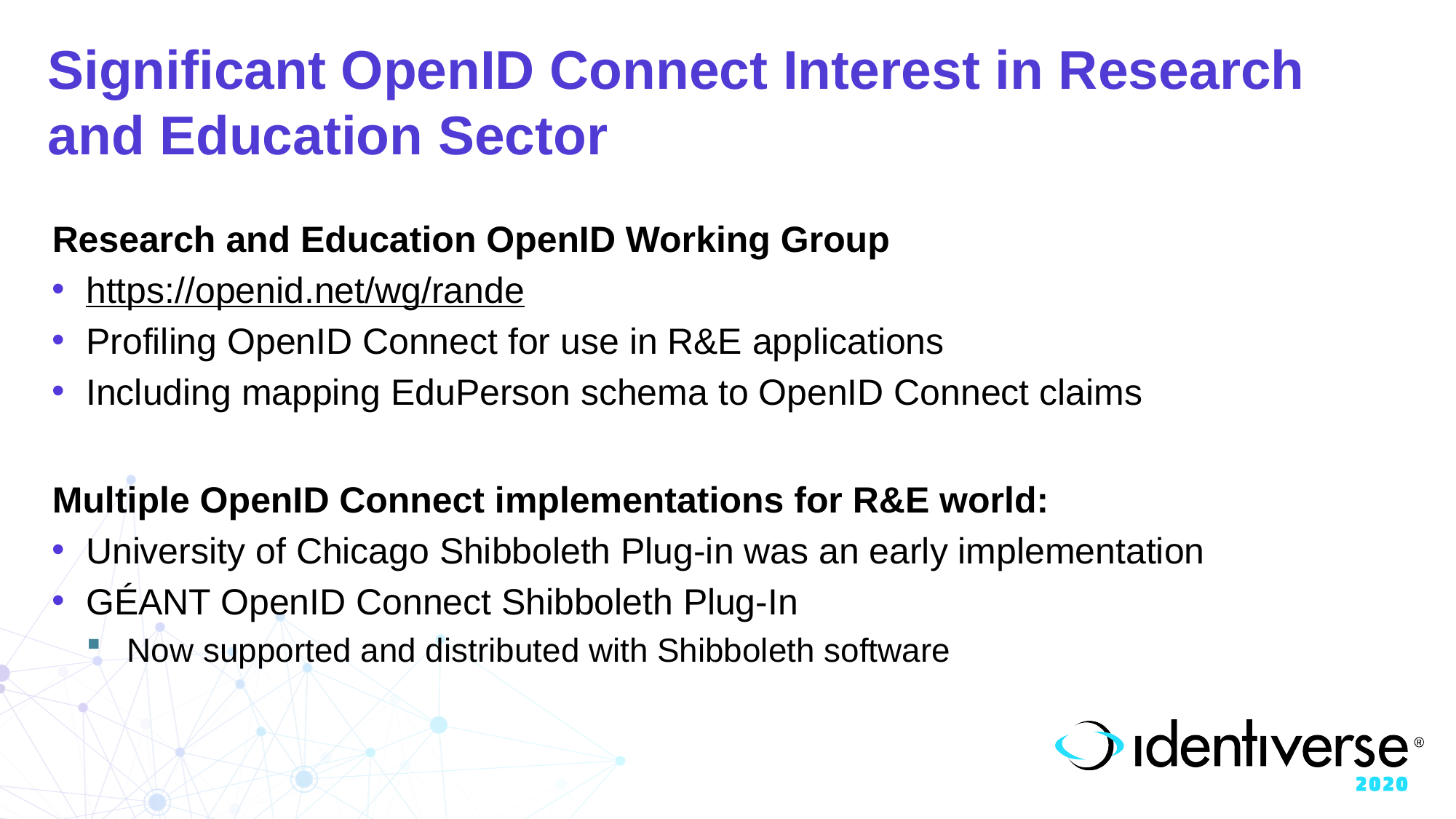

# Significant OpenID Connect Interest in Research and Education Sector
Research and Education OpenID Working Group
https://openid.net/wg/rande
Profiling OpenID Connect for use in R&E applications
Including mapping EduPerson schema to OpenID Connect claims

Multiple OpenID Connect implementations for R&E world:
University of Chicago Shibboleth Plug-in was an early implementation
GÉANT OpenID Connect Shibboleth Plug-In
Now supported and distributed with Shibboleth software